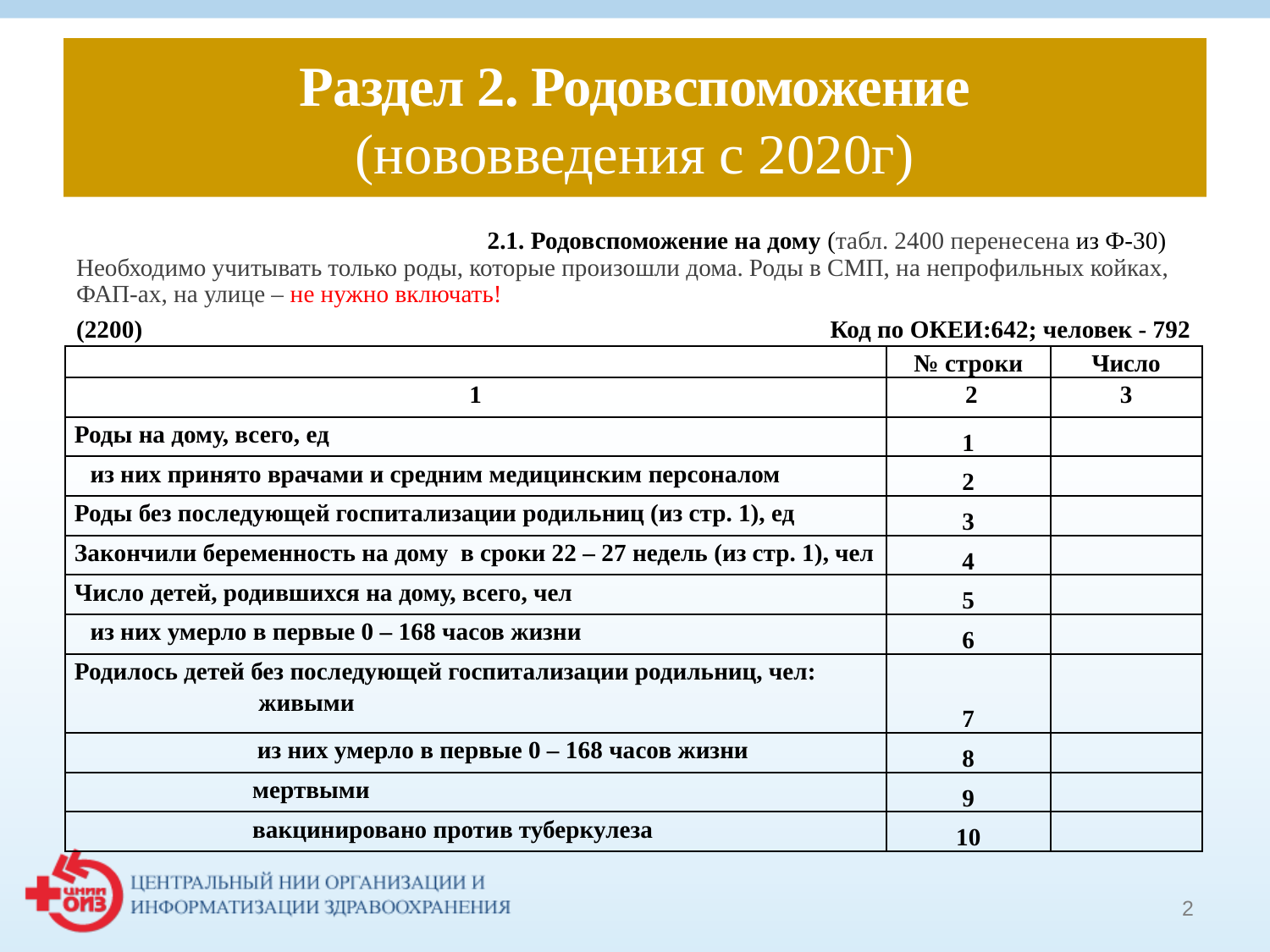

# Раздел 2. Родовспоможение (нововведения с 2020г)
                                                                   2.1. Родовспоможение на дому (табл. 2400 перенесена из Ф-30) Необходимо учитывать только роды, которые произошли дома. Роды в СМП, на непрофильных койках, ФАП-ах, на улице – не нужно включать!
(2200)                                                                                                                Код по ОКЕИ:642; человек - 792

|  | № строки | Число |
| --- | --- | --- |
| 1 | 2 | 3 |
| Роды на дому, всего, ед | 1 |  |
| из них принято врачами и средним медицинским персоналом | 2 |  |
| Роды без последующей госпитализации родильниц (из стр. 1), ед | 3 |  |
| Закончили беременность на дому в сроки 22 – 27 недель (из стр. 1), чел | 4 |  |
| Число детей, родившихся на дому, всего, чел | 5 |  |
| из них умерло в первые 0 – 168 часов жизни | 6 |  |
| Родилось детей без последующей госпитализации родильниц, чел: живыми | 7 |  |
| из них умерло в первые 0 – 168 часов жизни | 8 |  |
| мертвыми | 9 |  |
| вакцинировано против туберкулеза | 10 |  |
2